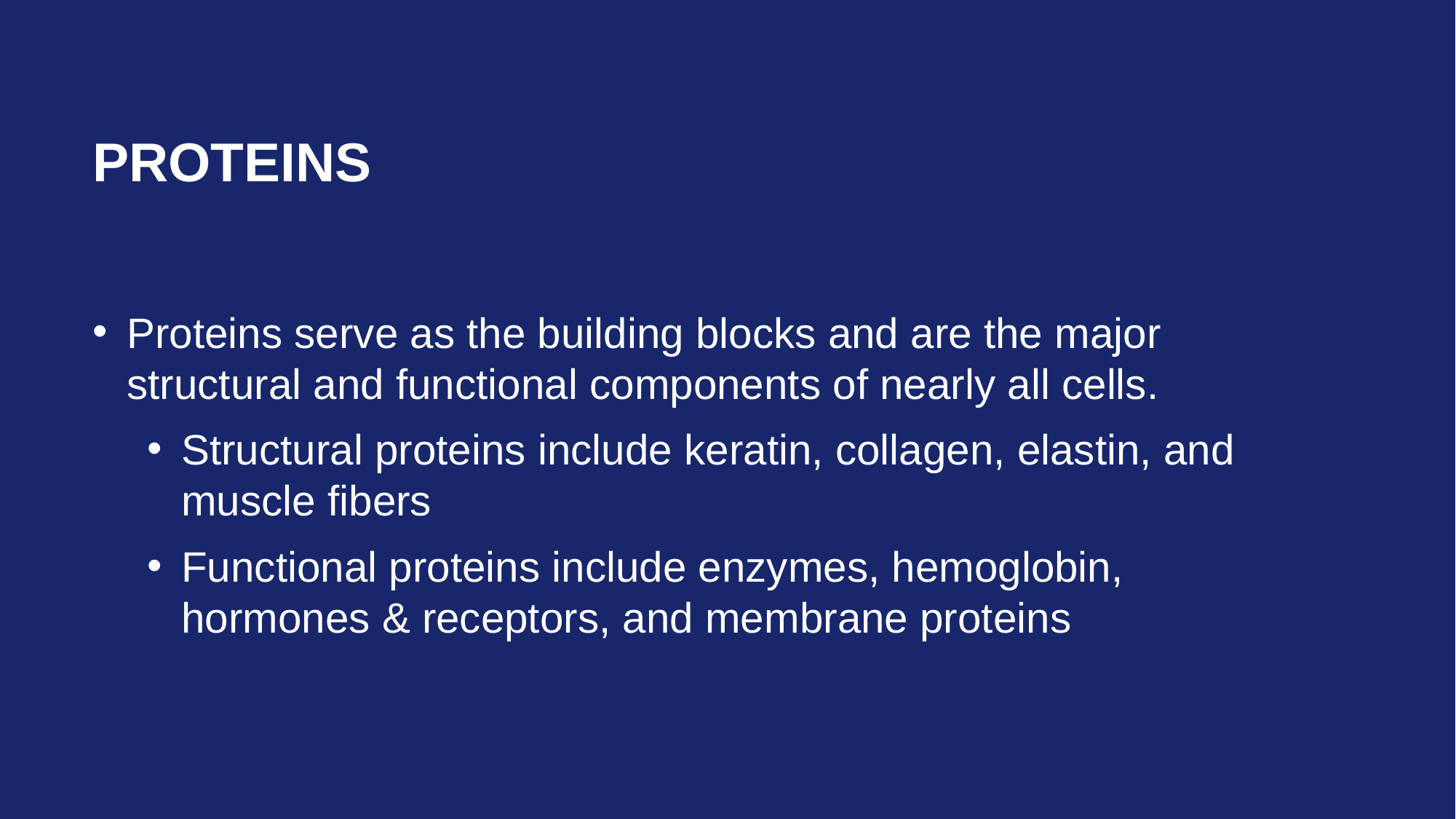

# Proteins
Proteins serve as the building blocks and are the major structural and functional components of nearly all cells.
Structural proteins include keratin, collagen, elastin, and muscle fibers
Functional proteins include enzymes, hemoglobin, hormones & receptors, and membrane proteins